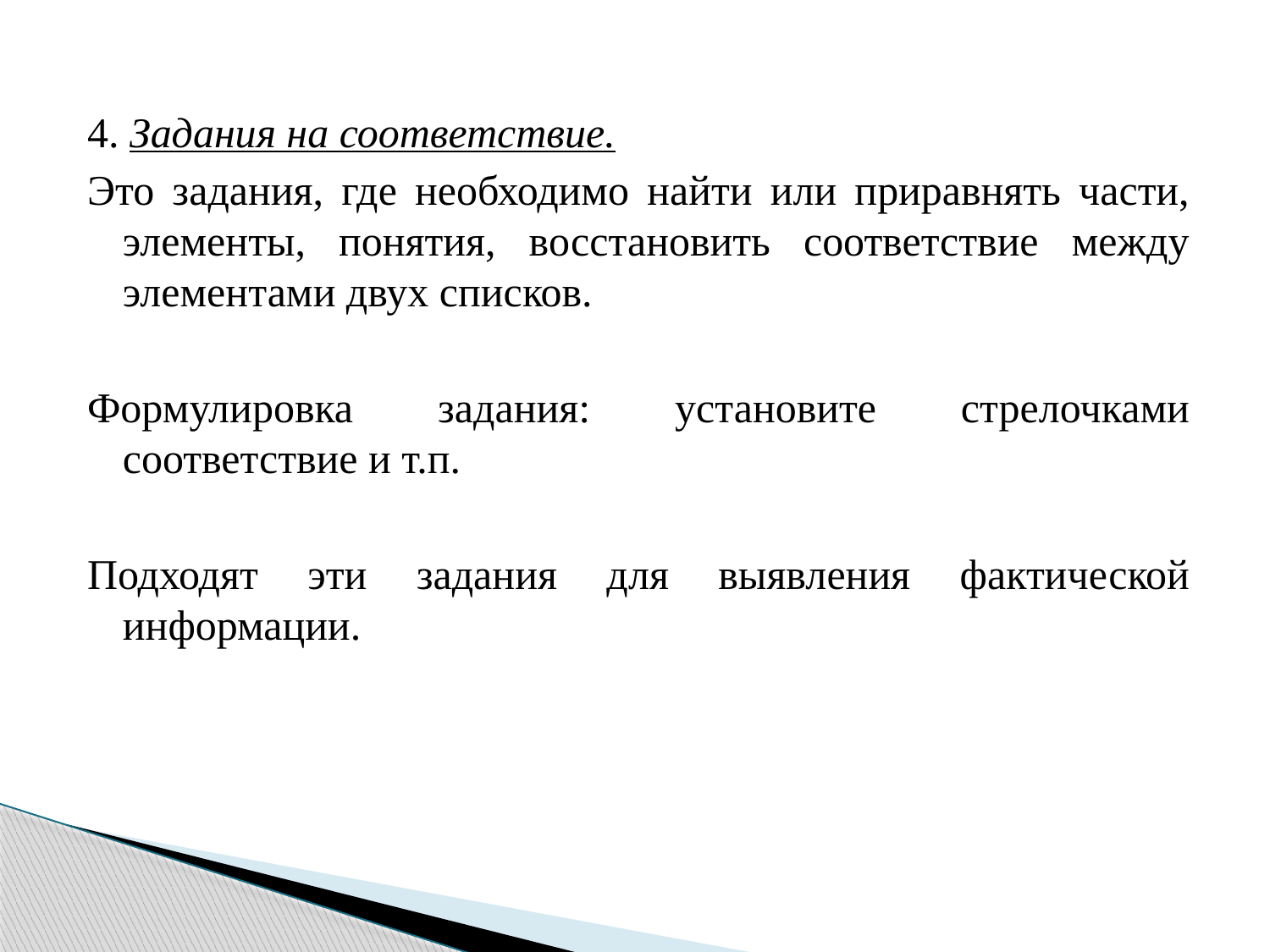

4. Задания на соответствие.
Это задания, где необходимо найти или приравнять части, элементы, понятия, восстановить соответствие между элементами двух списков.

Формулировка задания: установите стрелочками соответствие и т.п.

Подходят эти задания для выявления фактической информации.